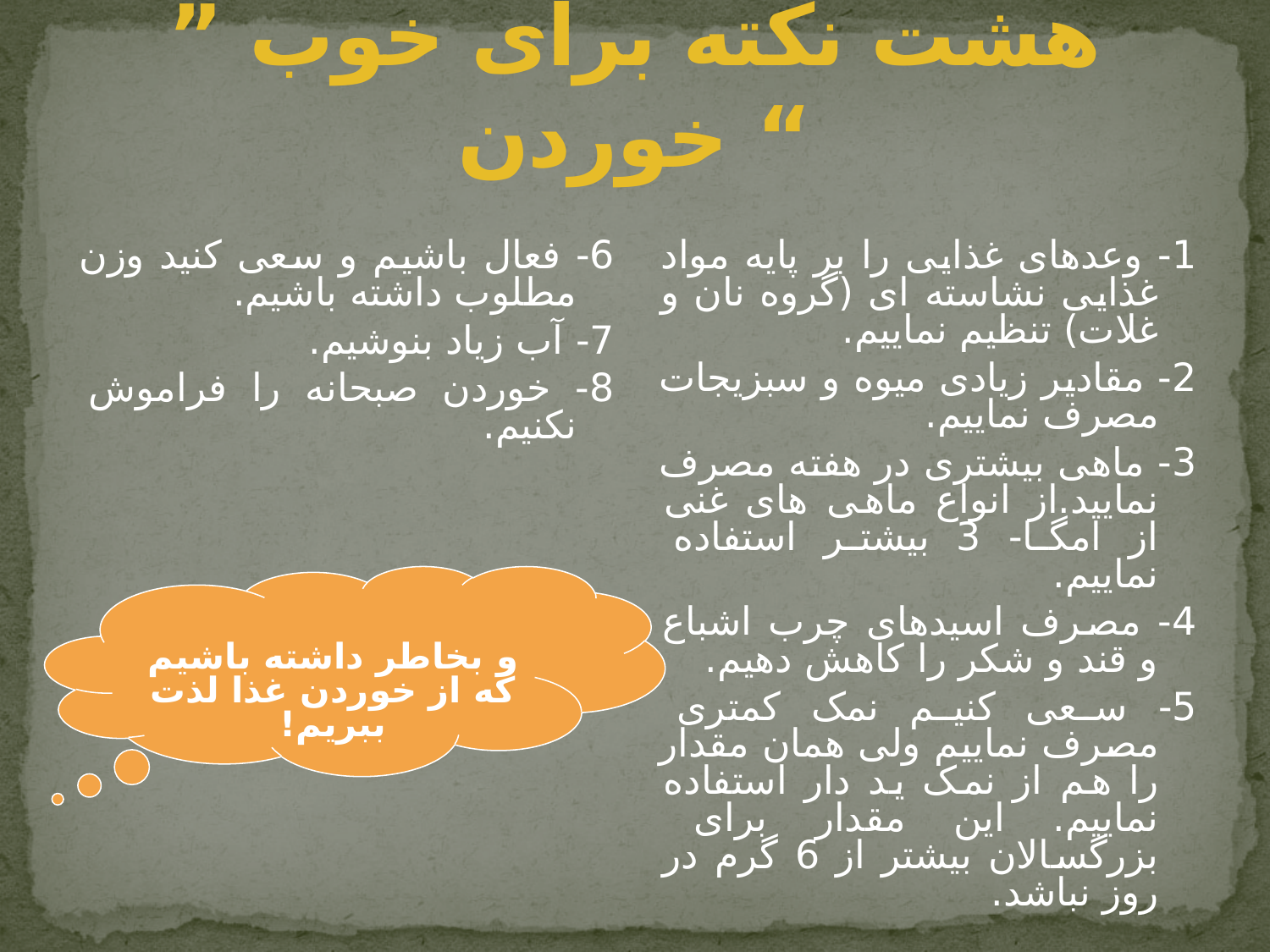

# ” هشت نکته برای خوب خوردن “
6- فعال باشیم و سعی کنید وزن مطلوب داشته باشیم.
7- آب زیاد بنوشیم.
8- خوردن صبحانه را فراموش نکنیم.

1- وعدهای غذایی را بر پایه مواد غذایی نشاسته ای (گروه نان و غلات) تنظیم نماییم.
2- مقادیر زیادی میوه و سبزیجات مصرف نماییم.
3- ماهی بیشتری در هفته مصرف نمایید.از انواع ماهی های غنی از امگا- 3 بیشتر استفاده نماییم.
4- مصرف اسیدهای چرب اشباع و قند و شکر را کاهش دهیم.
5- سعی کنیم نمک کمتری مصرف نماییم ولی همان مقدار را هم از نمک ید دار استفاده نماییم. این مقدار برای بزرگسالان بیشتر از 6 گرم در روز نباشد.

و بخاطر داشته باشیم که از خوردن غذا لذت ببریم!